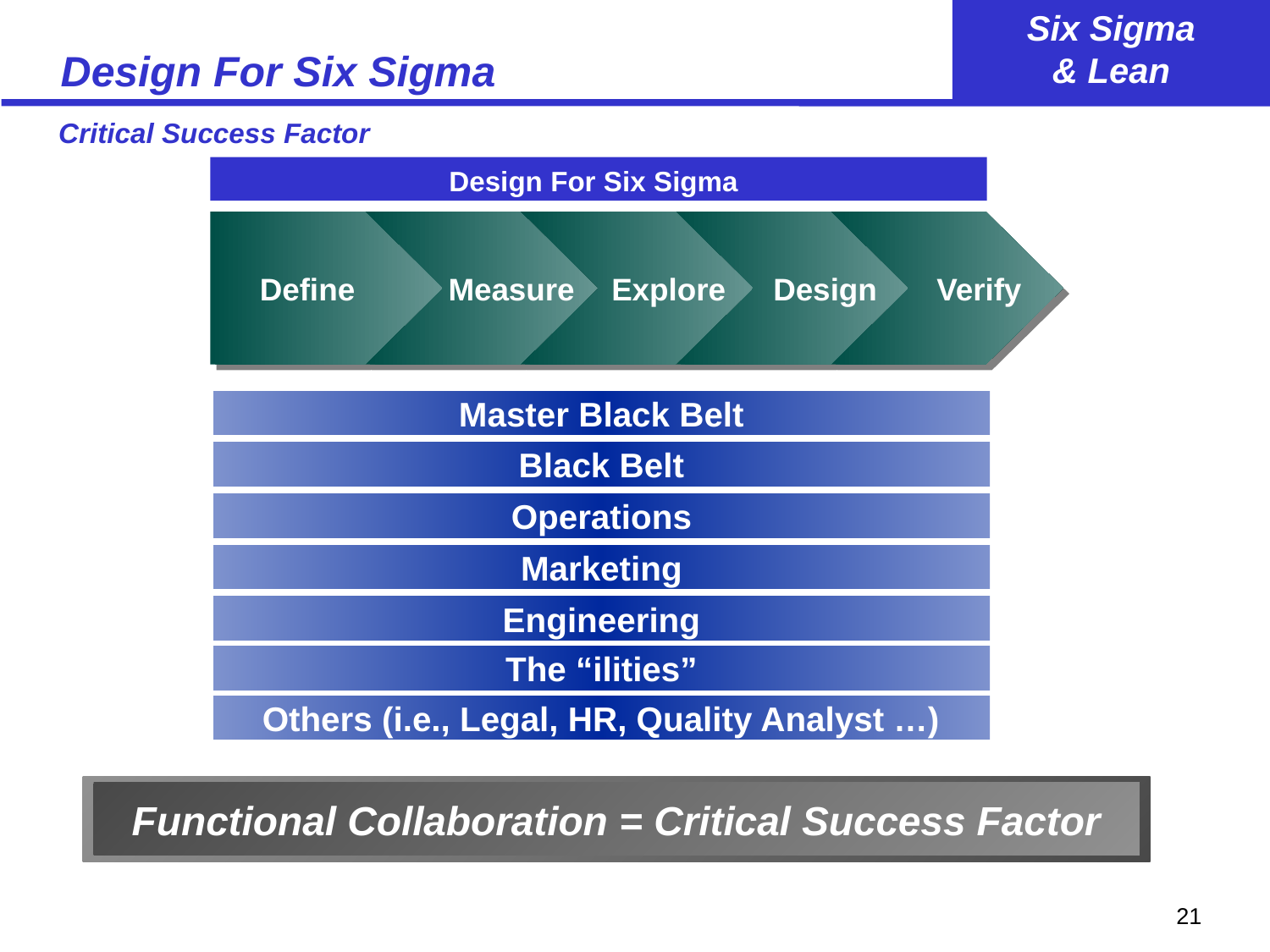

# Design For Six Sigma

Critical Success Factor

Design For Six Sigma

Define
Measure
Explore
Design
Verify
Master Black Belt

Black Belt

Operations

Marketing

Engineering

The “ilities”

Others (i.e., Legal, HR, Quality Analyst …)

Functional Collaboration = Critical Success Factor